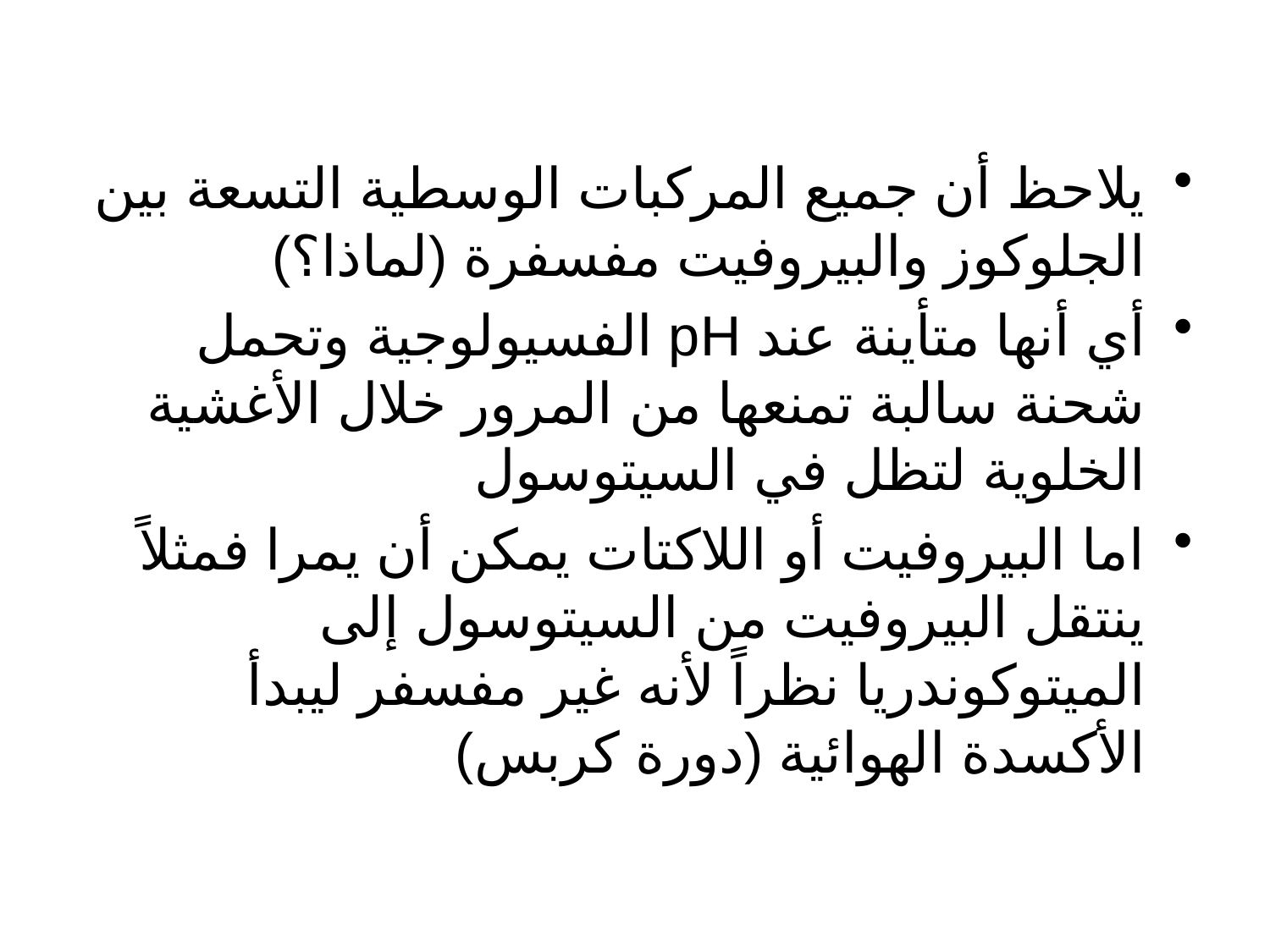

يلاحظ أن جميع المركبات الوسطية التسعة بين الجلوكوز والبيروفيت مفسفرة (لماذا؟)
أي أنها متأينة عند pH الفسيولوجية وتحمل شحنة سالبة تمنعها من المرور خلال الأغشية الخلوية لتظل في السيتوسول
اما البيروفيت أو اللاكتات يمكن أن يمرا فمثلاً ينتقل البيروفيت من السيتوسول إلى الميتوكوندريا نظراً لأنه غير مفسفر ليبدأ الأكسدة الهوائية (دورة كربس)